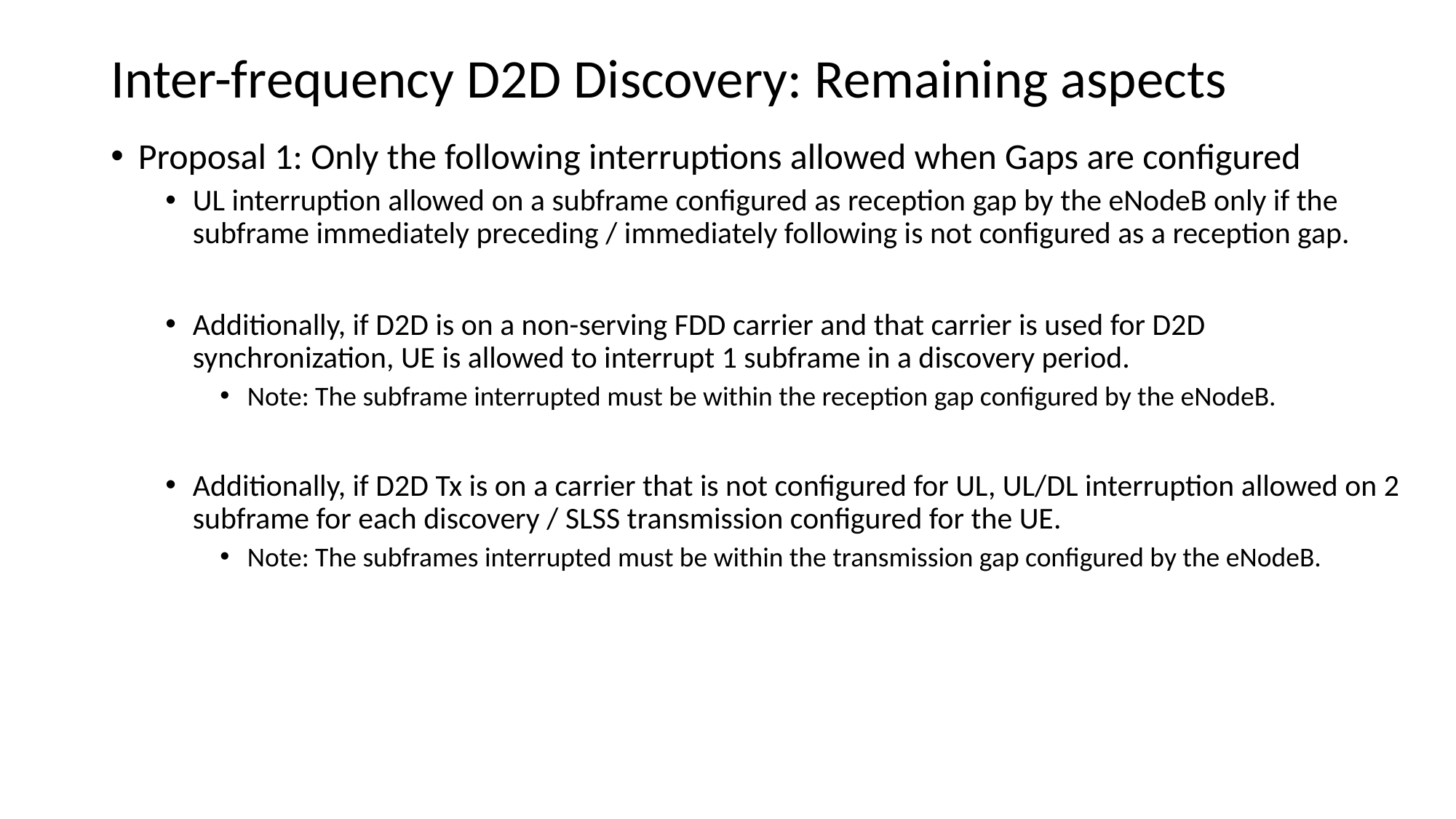

# Inter-frequency D2D Discovery: Remaining aspects
Proposal 1: Only the following interruptions allowed when Gaps are configured
UL interruption allowed on a subframe configured as reception gap by the eNodeB only if the subframe immediately preceding / immediately following is not configured as a reception gap.

Additionally, if D2D is on a non-serving FDD carrier and that carrier is used for D2D synchronization, UE is allowed to interrupt 1 subframe in a discovery period.
Note: The subframe interrupted must be within the reception gap configured by the eNodeB.

Additionally, if D2D Tx is on a carrier that is not configured for UL, UL/DL interruption allowed on 2 subframe for each discovery / SLSS transmission configured for the UE.
Note: The subframes interrupted must be within the transmission gap configured by the eNodeB.